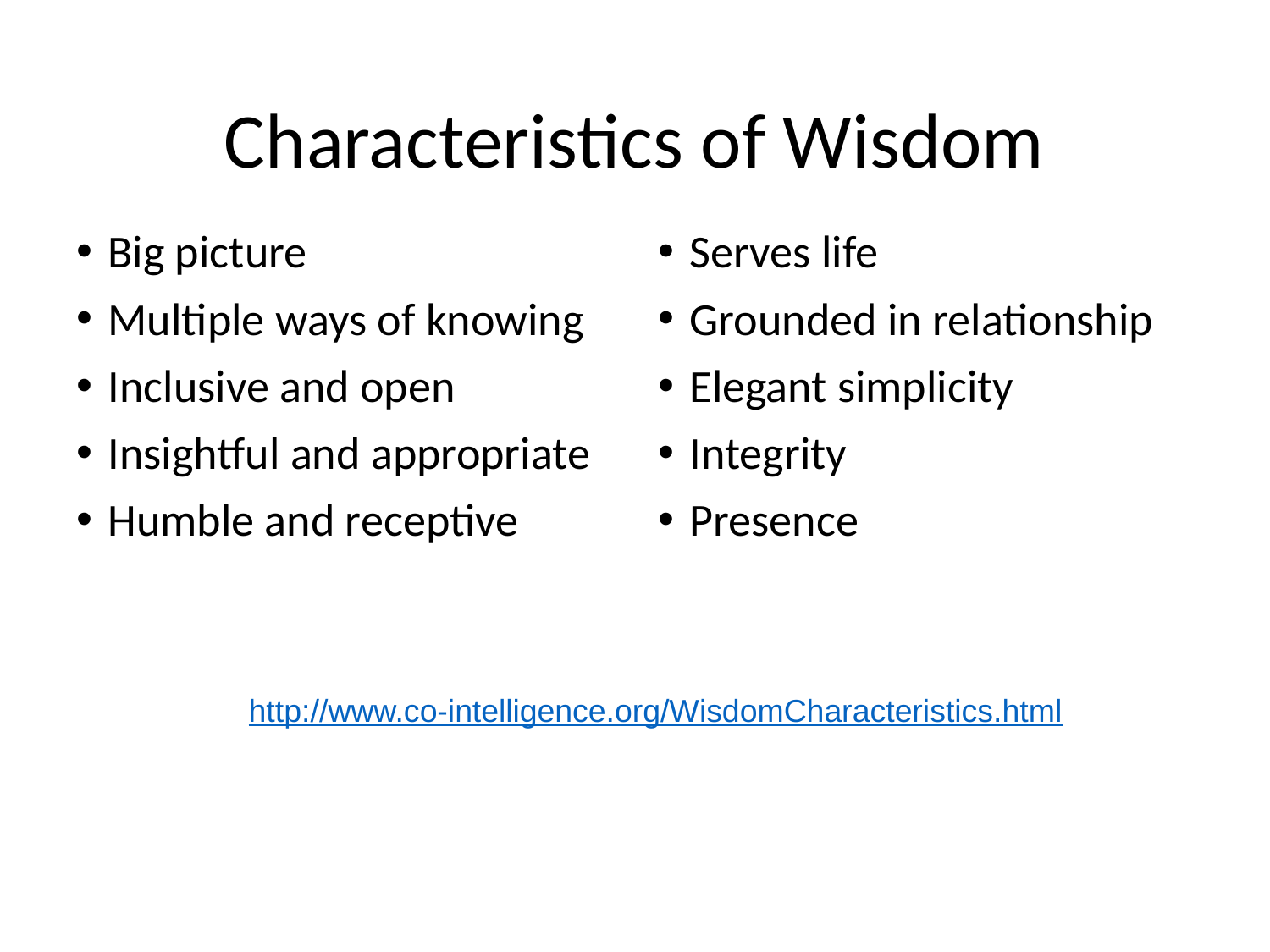

# Characteristics of Wisdom
Big picture
Multiple ways of knowing
Inclusive and open
Insightful and appropriate
Humble and receptive
Serves life
Grounded in relationship
Elegant simplicity
Integrity
Presence
http://www.co-intelligence.org/WisdomCharacteristics.html